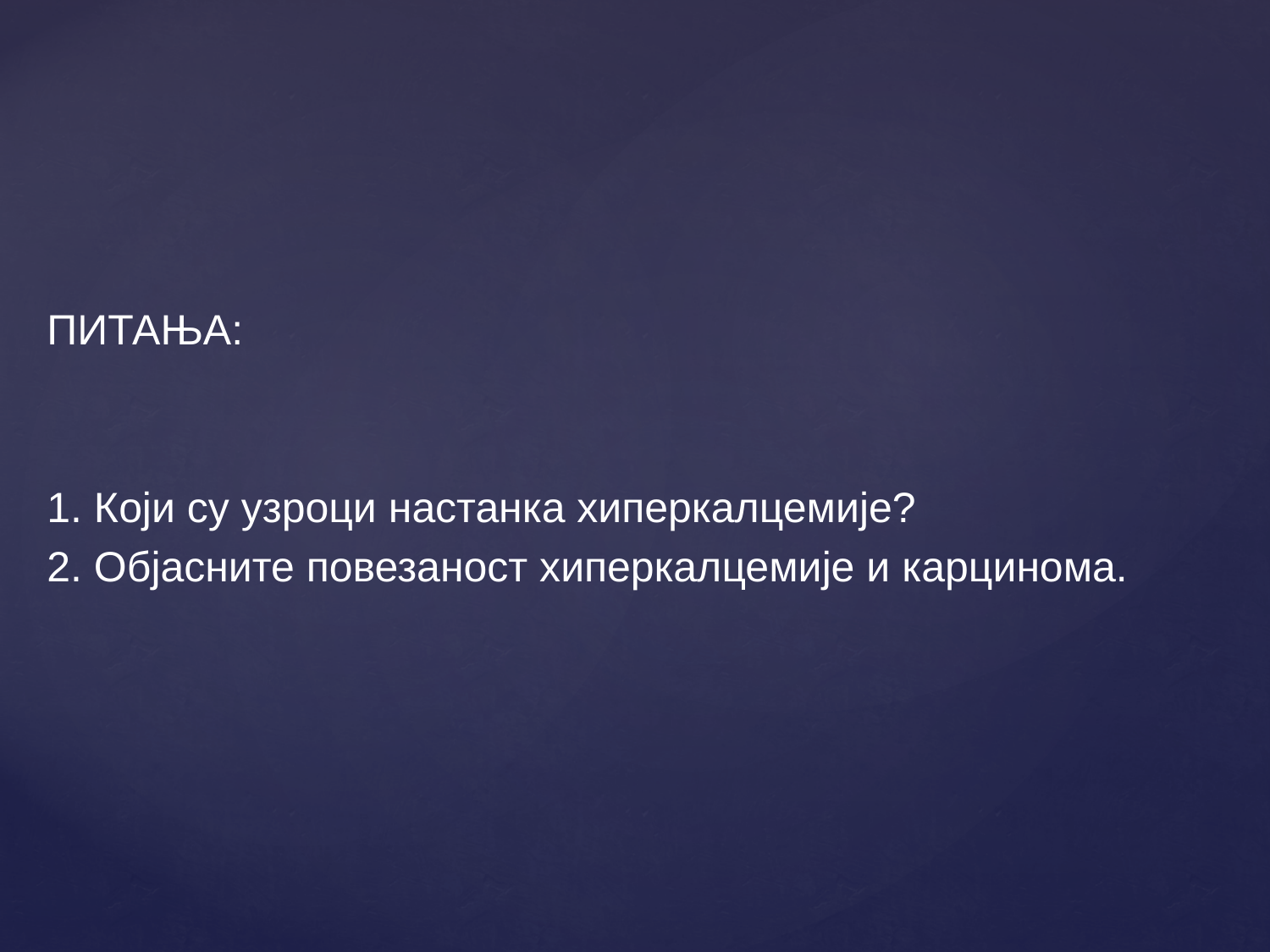

ПИТАЊА:

1. Који су узроци настанка хиперкалцемије?
2. Објасните повезаност хиперкалцемије и карцинома.